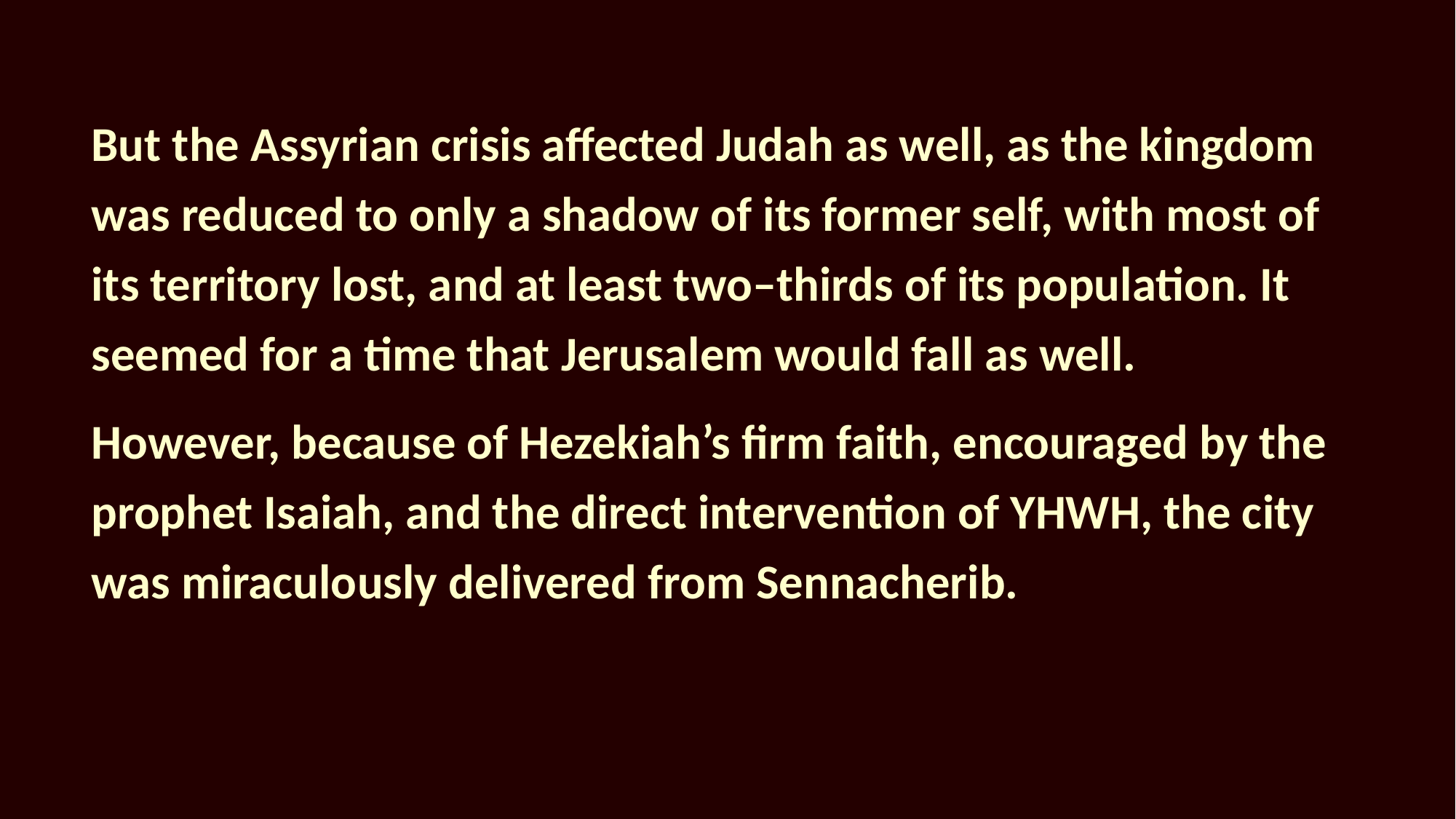

But the Assyrian crisis affected Judah as well, as the kingdom was reduced to only a shadow of its former self, with most of its territory lost, and at least two–thirds of its population. It seemed for a time that Jerusalem would fall as well.
However, because of Hezekiah’s firm faith, encouraged by the prophet Isaiah, and the direct intervention of YHWH, the city was miraculously delivered from Sennacherib.